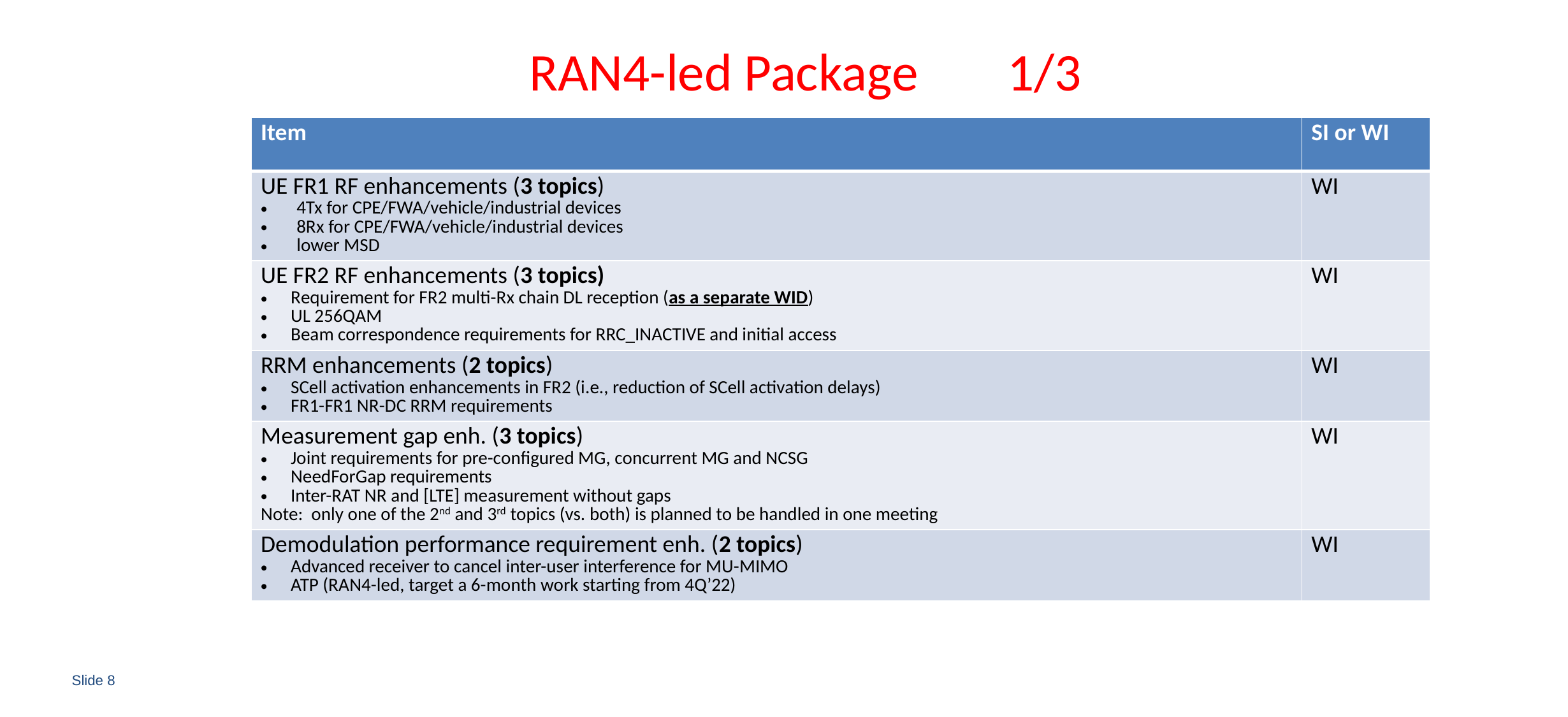

# RAN4-led Package	1/3
| Item | SI or WI |
| --- | --- |
| UE FR1 RF enhancements (3 topics) 4Tx for CPE/FWA/vehicle/industrial devices 8Rx for CPE/FWA/vehicle/industrial devices lower MSD | WI |
| UE FR2 RF enhancements (3 topics) Requirement for FR2 multi-Rx chain DL reception (as a separate WID) UL 256QAM Beam correspondence requirements for RRC\_INACTIVE and initial access | WI |
| RRM enhancements (2 topics) SCell activation enhancements in FR2 (i.e., reduction of SCell activation delays) FR1-FR1 NR-DC RRM requirements | WI |
| Measurement gap enh. (3 topics) Joint requirements for pre-configured MG, concurrent MG and NCSG NeedForGap requirements Inter-RAT NR and [LTE] measurement without gaps Note: only one of the 2nd and 3rd topics (vs. both) is planned to be handled in one meeting | WI |
| Demodulation performance requirement enh. (2 topics) Advanced receiver to cancel inter-user interference for MU-MIMO ATP (RAN4-led, target a 6-month work starting from 4Q’22) | WI |